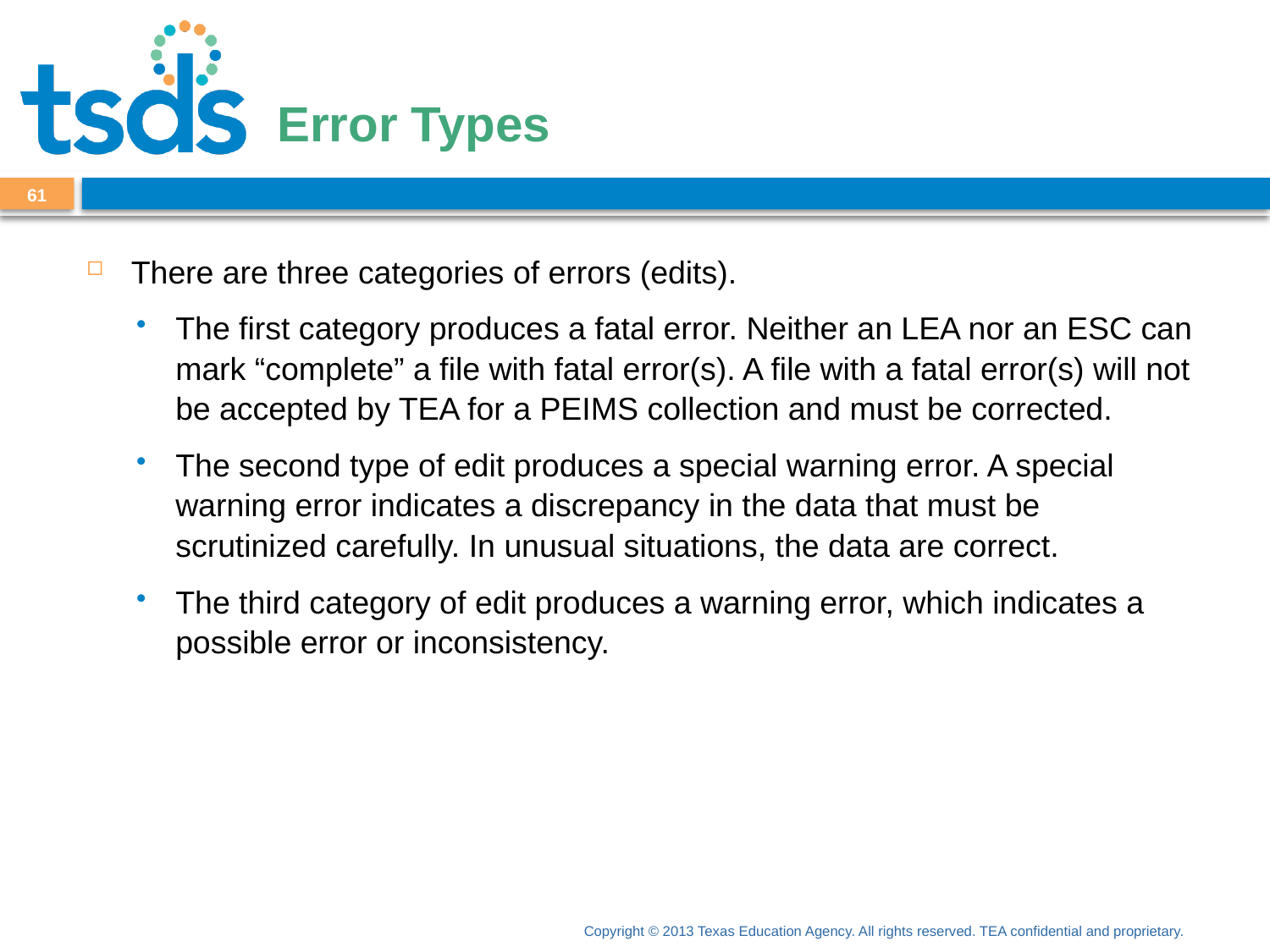

# Error Types
61
There are three categories of errors (edits).
The first category produces a fatal error. Neither an LEA nor an ESC can mark “complete” a file with fatal error(s). A file with a fatal error(s) will not be accepted by TEA for a PEIMS collection and must be corrected.
The second type of edit produces a special warning error. A special warning error indicates a discrepancy in the data that must be scrutinized carefully. In unusual situations, the data are correct.
The third category of edit produces a warning error, which indicates a possible error or inconsistency.